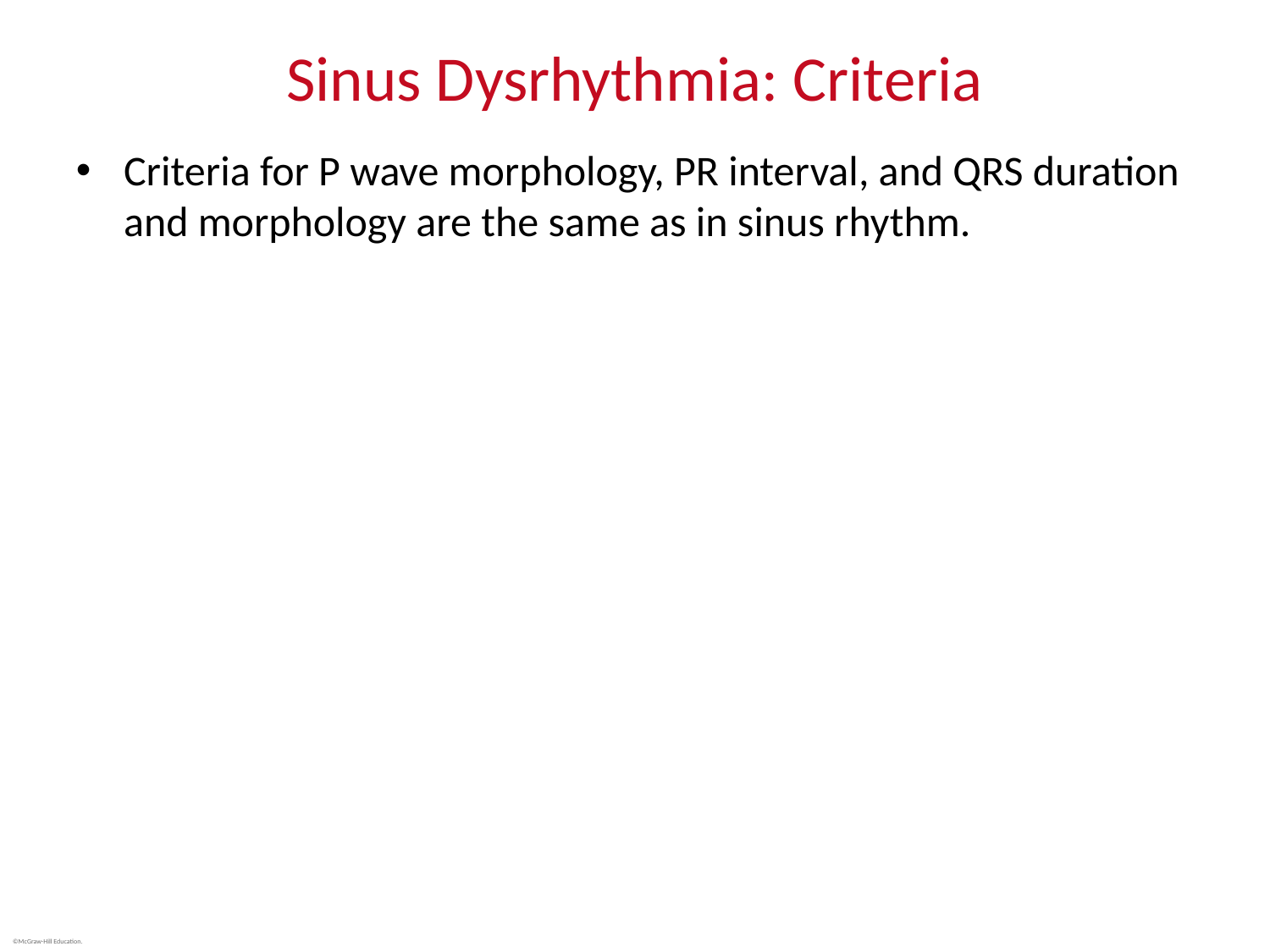

# Sinus Dysrhythmia: Criteria
Criteria for P wave morphology, PR interval, and QRS duration and morphology are the same as in sinus rhythm.